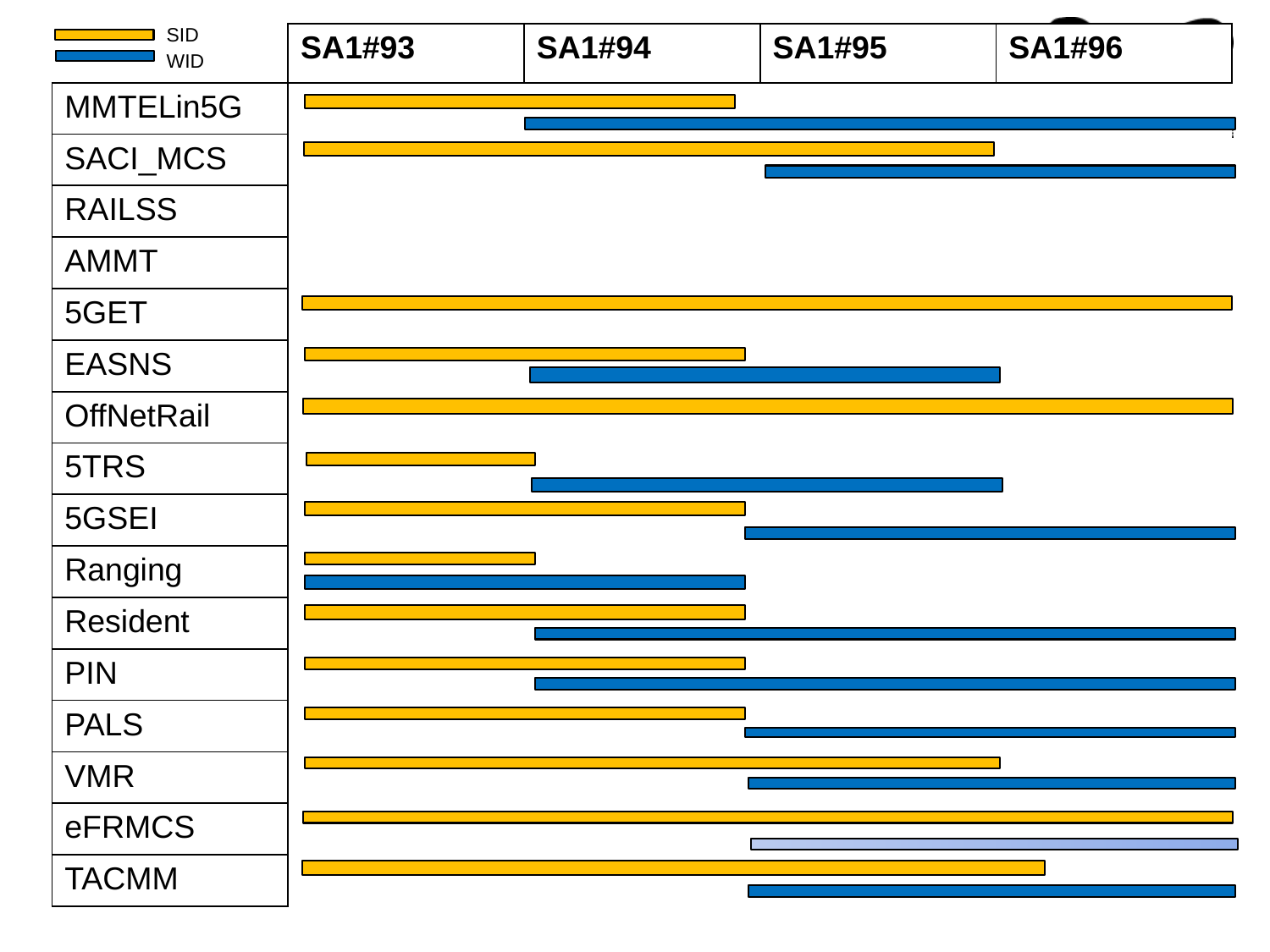

SID
|  | SA1#93 | SA1#94 | SA1#95 | SA1#96 |
| --- | --- | --- | --- | --- |
| MMTELin5G |  |  |  |  |
| SACI\_MCS |  |  |  |  |
| RAILSS |  |  |  |  |
| AMMT |  |  |  |  |
| 5GET |  |  |  |  |
| EASNS |  |  |  |  |
| OffNetRail |  |  |  |  |
| 5TRS |  |  |  |  |
| 5GSEI |  |  |  |  |
| Ranging |  |  |  |  |
| Resident |  |  |  |  |
| PIN |  |  |  |  |
| PALS |  |  |  |  |
| VMR |  |  |  |  |
| eFRMCS |  |  |  |  |
| TACMM |  |  |  |  |

WID